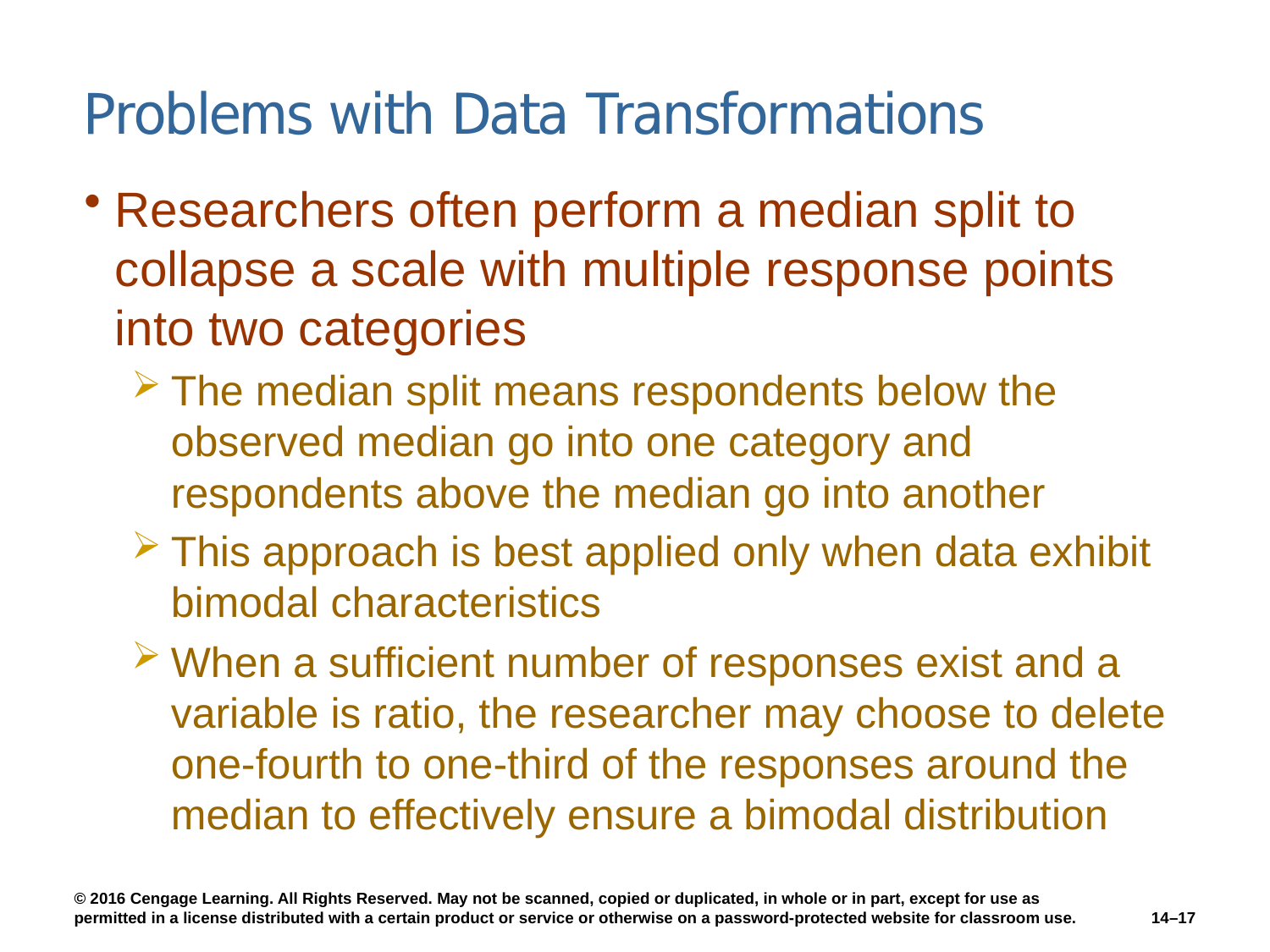

# Problems with Data Transformations
Researchers often perform a median split to collapse a scale with multiple response points into two categories
The median split means respondents below the observed median go into one category and respondents above the median go into another
This approach is best applied only when data exhibit bimodal characteristics
When a sufficient number of responses exist and a variable is ratio, the researcher may choose to delete one-fourth to one-third of the responses around the median to effectively ensure a bimodal distribution

14–17
© 2016 Cengage Learning. All Rights Reserved. May not be scanned, copied or duplicated, in whole or in part, except for use as permitted in a license distributed with a certain product or service or otherwise on a password-protected website for classroom use.